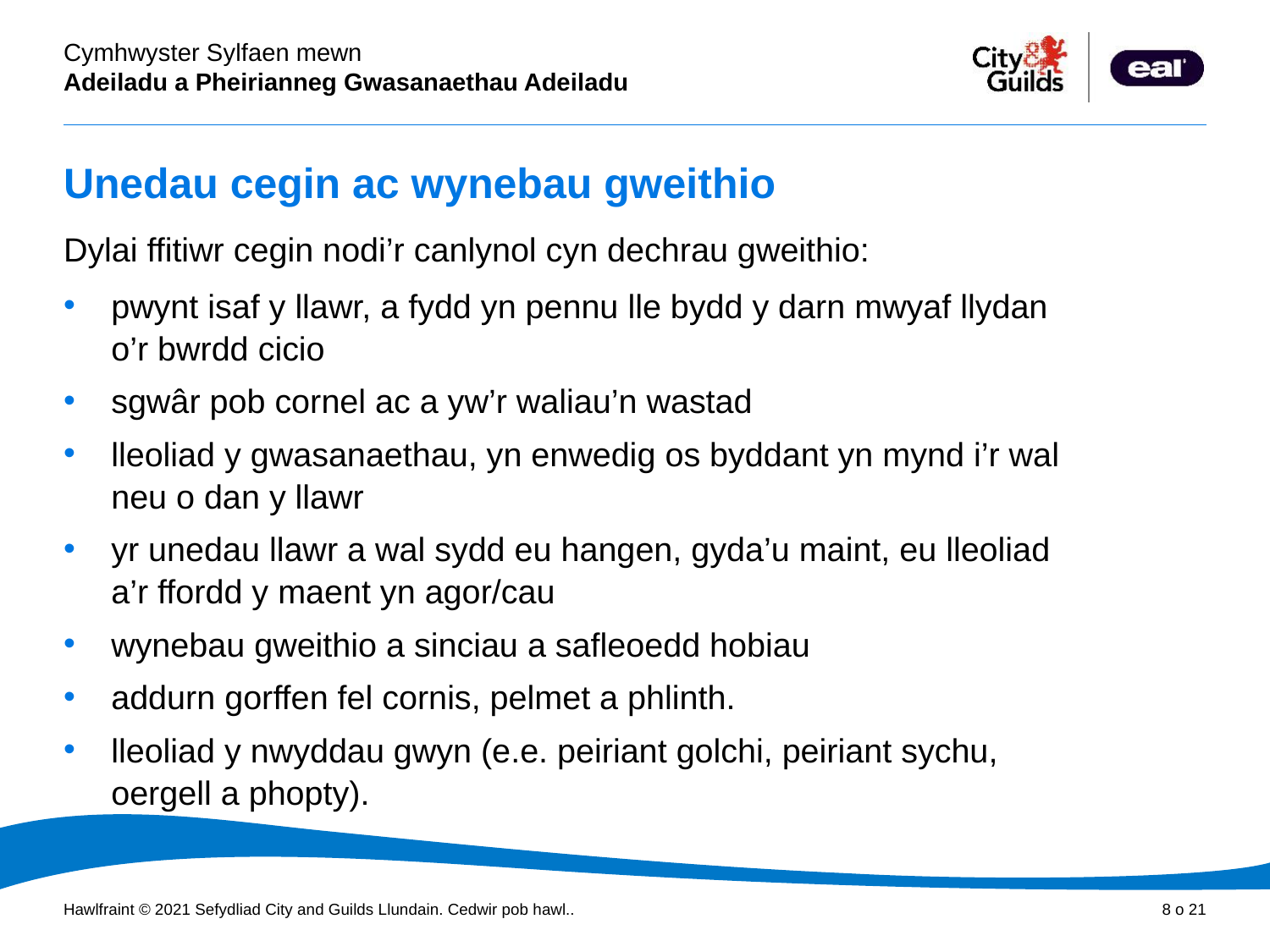

# Unedau cegin ac wynebau gweithio
Dylai ffitiwr cegin nodi’r canlynol cyn dechrau gweithio:
pwynt isaf y llawr, a fydd yn pennu lle bydd y darn mwyaf llydan o’r bwrdd cicio
sgwâr pob cornel ac a yw’r waliau’n wastad
lleoliad y gwasanaethau, yn enwedig os byddant yn mynd i’r wal neu o dan y llawr
yr unedau llawr a wal sydd eu hangen, gyda’u maint, eu lleoliad a’r ffordd y maent yn agor/cau
wynebau gweithio a sinciau a safleoedd hobiau
addurn gorffen fel cornis, pelmet a phlinth.
lleoliad y nwyddau gwyn (e.e. peiriant golchi, peiriant sychu, oergell a phopty).